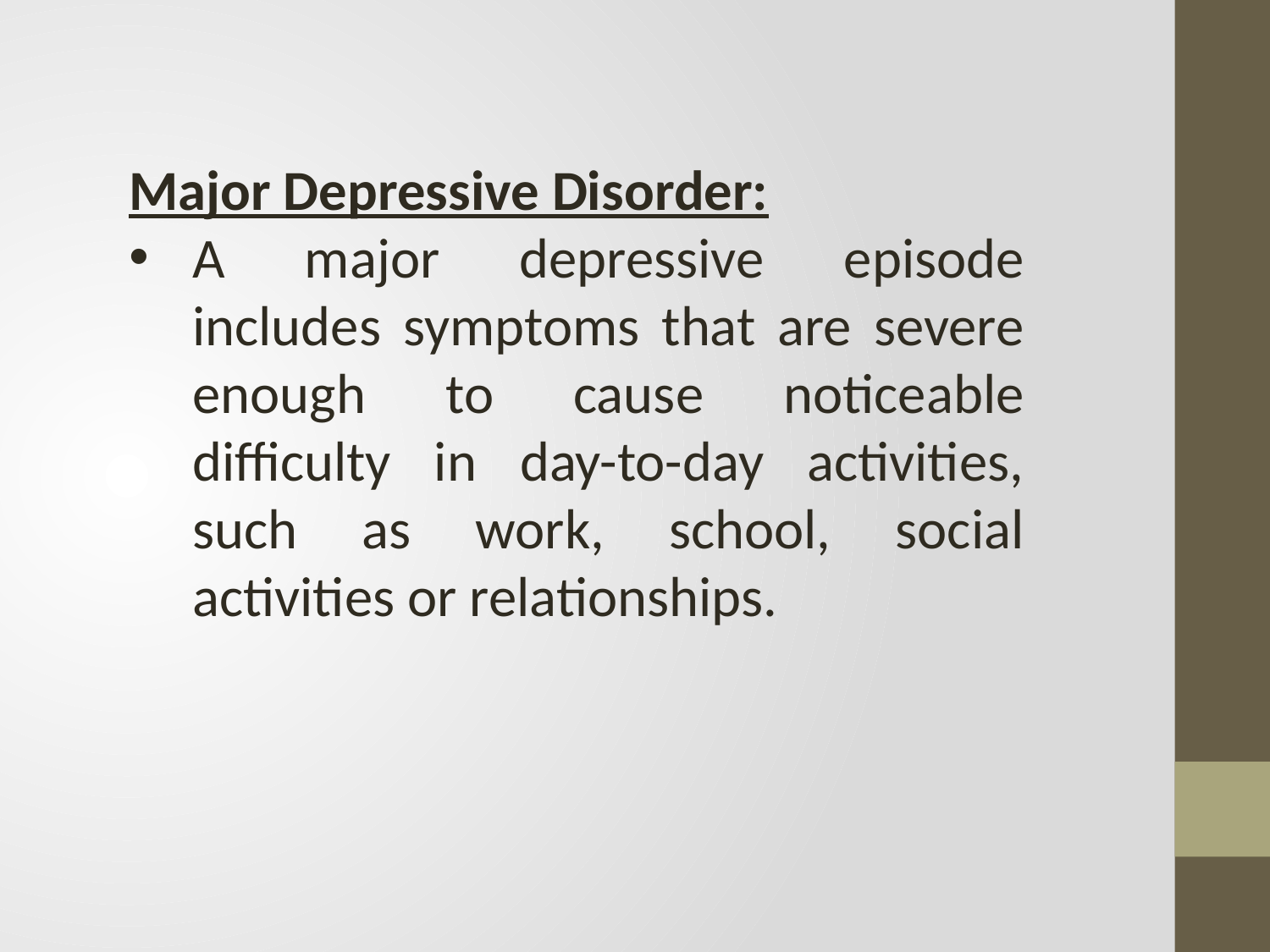

Major Depressive Disorder:
A major depressive episode includes symptoms that are severe enough to cause noticeable difficulty in day-to-day activities, such as work, school, social activities or relationships.